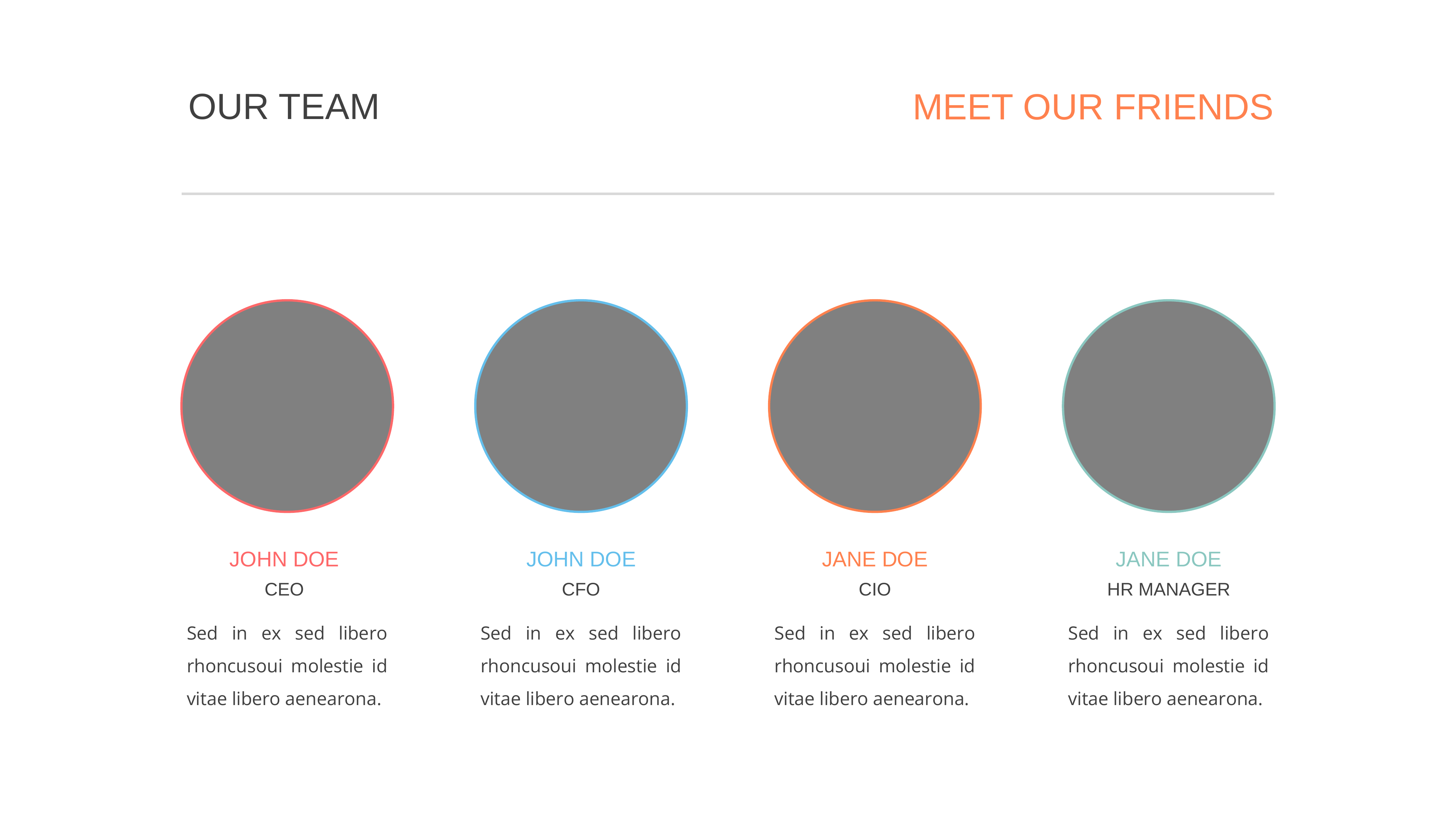

OUR TEAM
MEET OUR FRIENDS

JOHN DOE
JOHN DOE
JANE DOE
JANE DOE
CEO
CFO
CIO
HR MANAGER
Sed in ex sed libero rhoncusoui molestie id vitae libero aenearona.
Sed in ex sed libero rhoncusoui molestie id vitae libero aenearona.
Sed in ex sed libero rhoncusoui molestie id vitae libero aenearona.
Sed in ex sed libero rhoncusoui molestie id vitae libero aenearona.